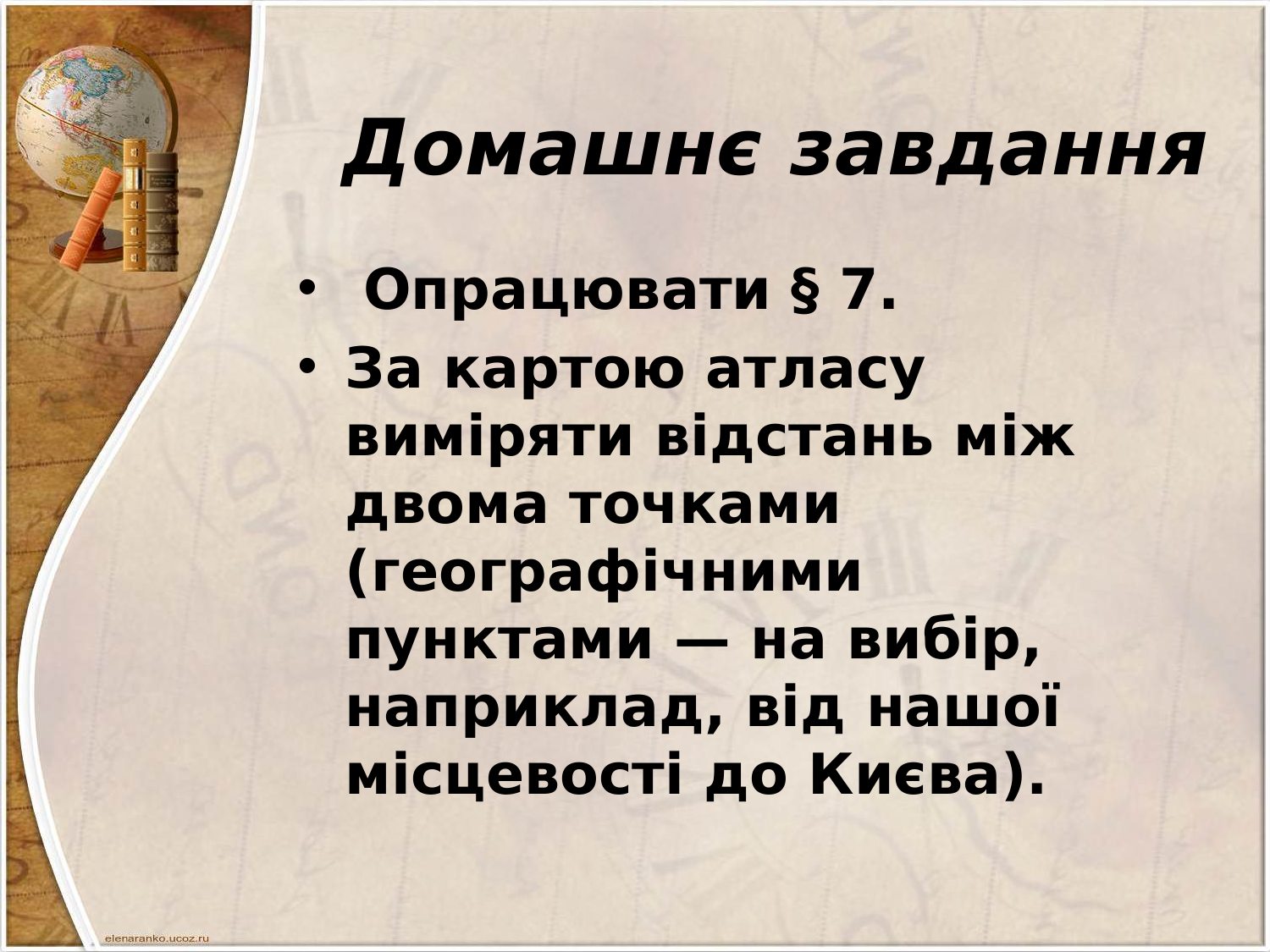

# Домашнє завдання
 Опрацювати § 7.
За картою атласу виміряти відстань між двома точками (географічними пунктами — на вибір, наприклад, від нашої місцевості до Києва).